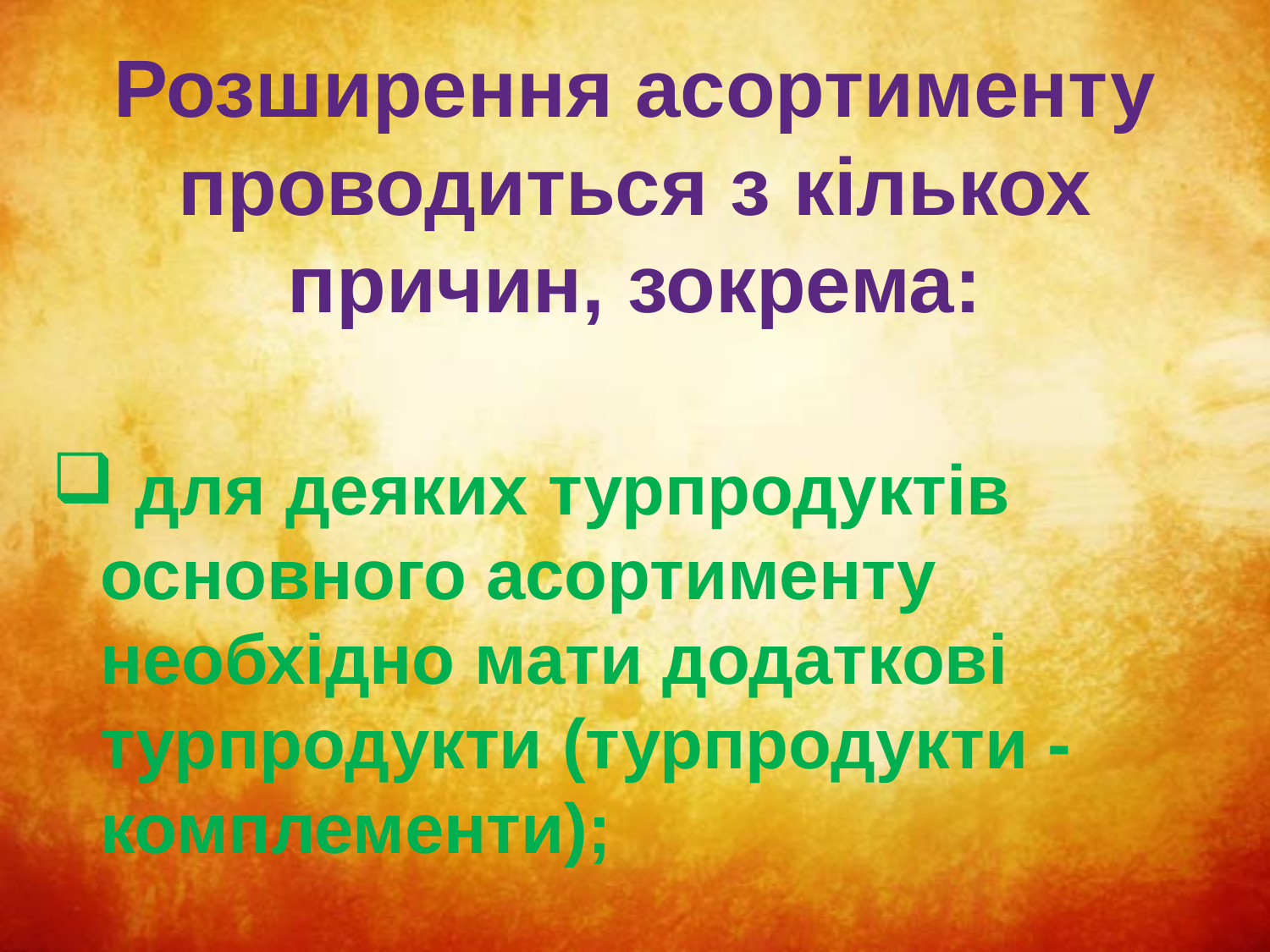

# Розширення асортименту проводиться з кількох причин, зокрема:

 для деяких турпродуктів основного асортименту необхідно мати додаткові турпродукти (турпродукти - комплементи);